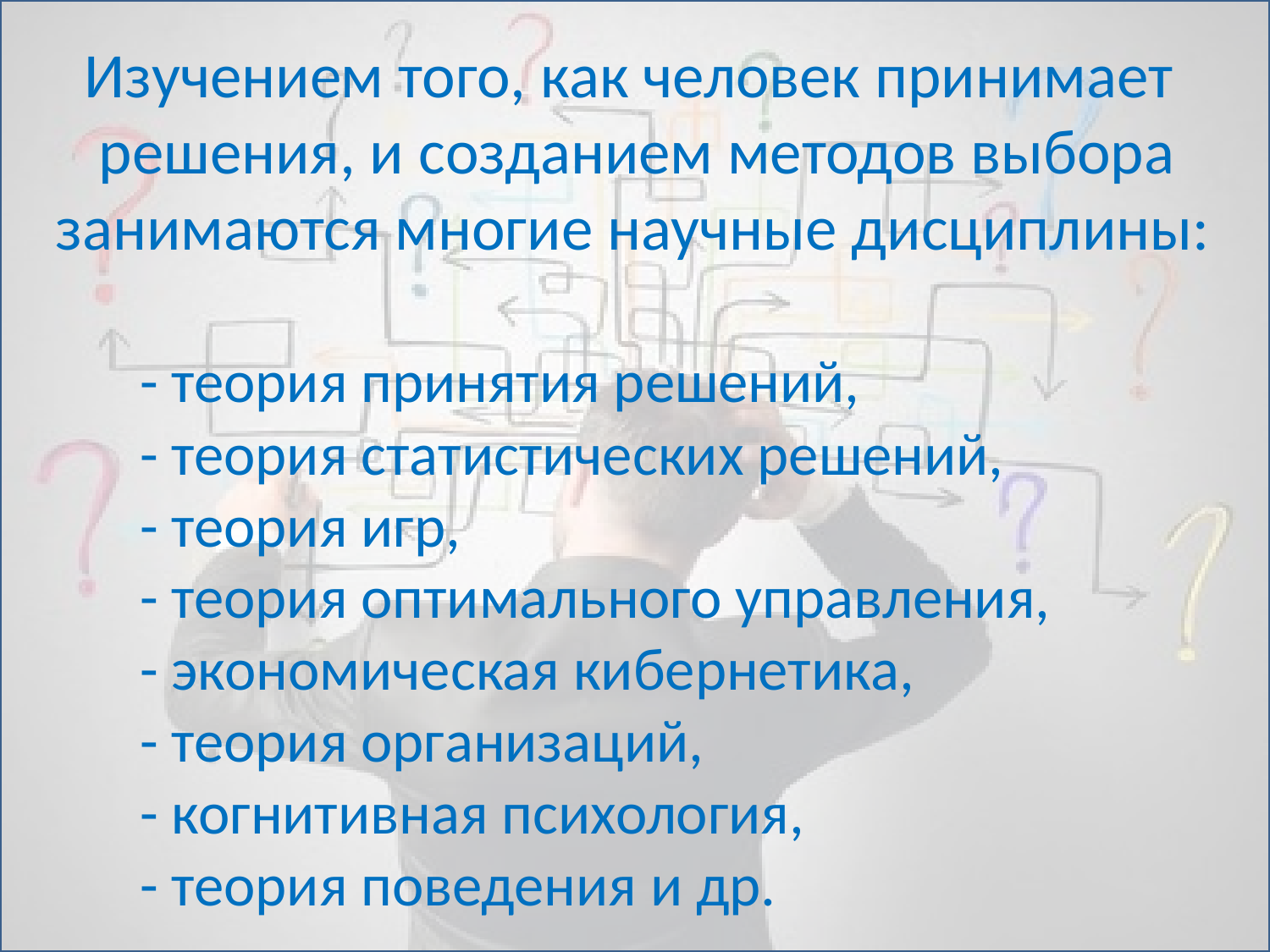

# Изучением того, как человек принимает решения, и созданием методов выбора занимаются многие научные дисциплины: - теория принятия решений, - теория статистических решений, - теория игр, - теория оптимального управления, - экономическая кибернетика, - теория организаций, - когнитивная психология, - теория поведения и др.